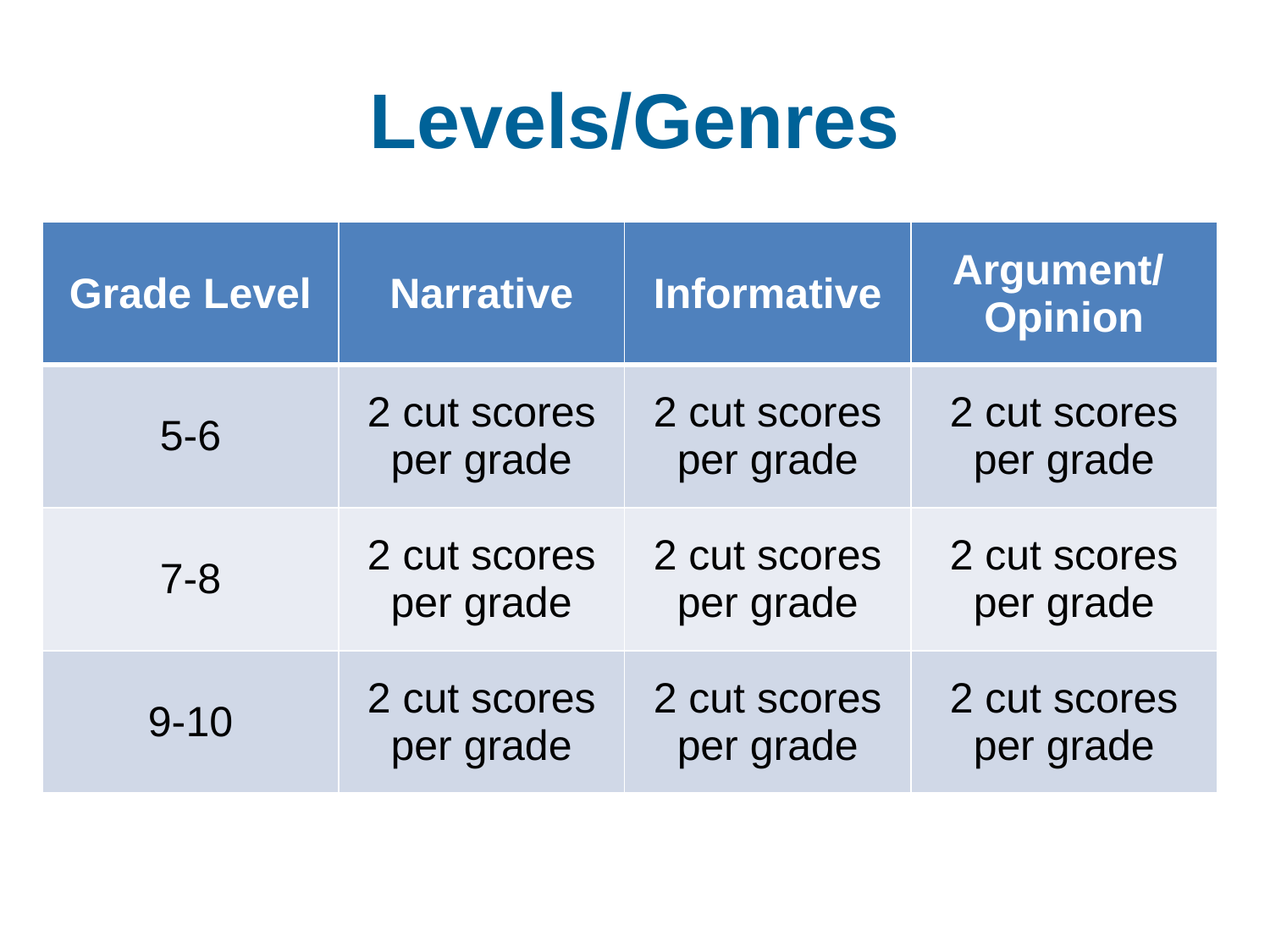

# Levels/Genres
| Grade Level | Narrative | Informative | Argument/ Opinion |
| --- | --- | --- | --- |
| 5-6 | 2 cut scores per grade | 2 cut scores per grade | 2 cut scores per grade |
| 7-8 | 2 cut scores per grade | 2 cut scores per grade | 2 cut scores per grade |
| 9-10 | 2 cut scores per grade | 2 cut scores per grade | 2 cut scores per grade |